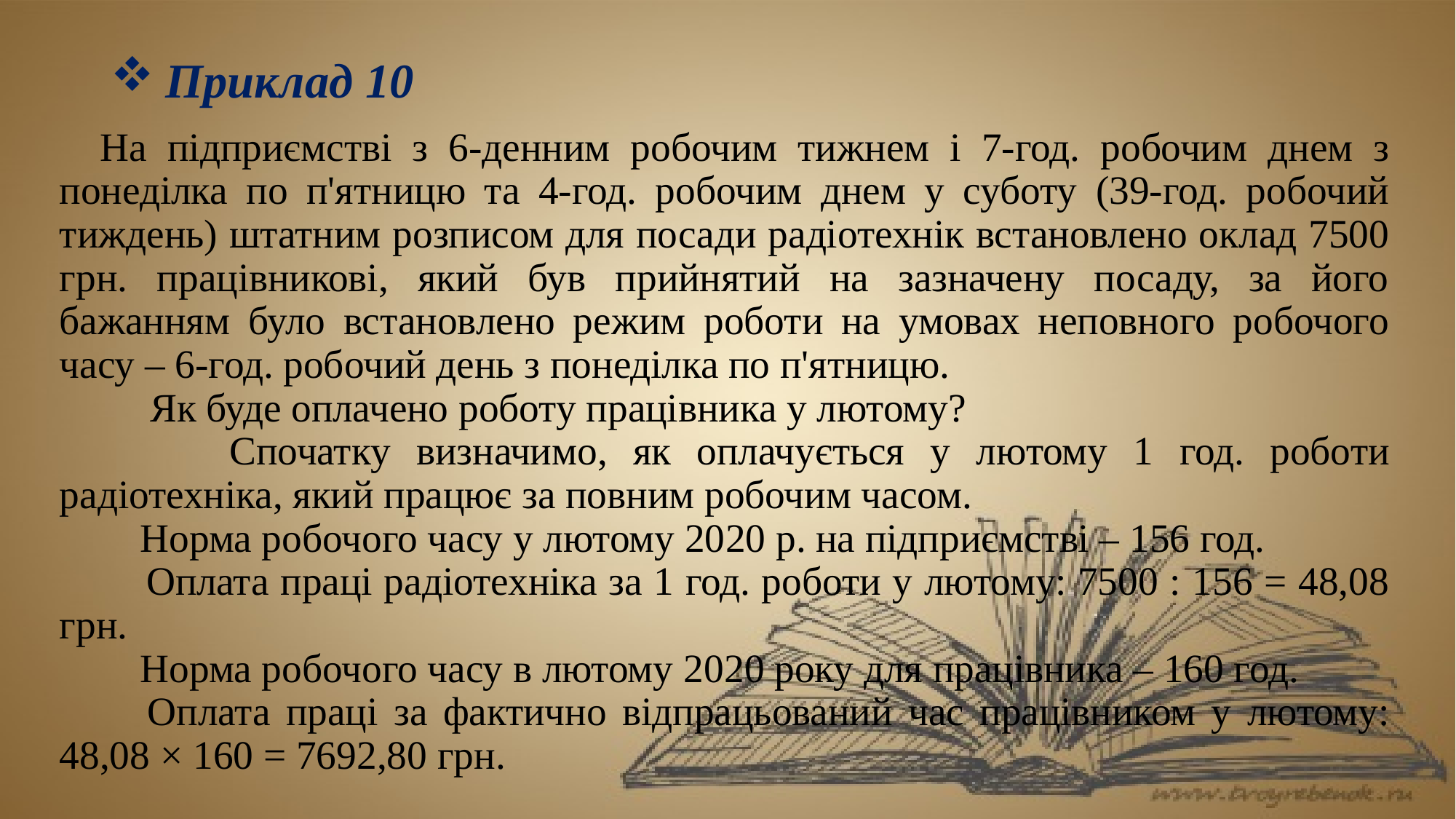

# Приклад 10
На підприємстві з 6-денним робочим тижнем і 7-год. робочим днем з понеділка по п'ятницю та 4-год. робочим днем у суботу (39-год. робочий тиждень) штатним розписом для посади радіотехнік встановлено оклад 7500 грн. працівникові, який був прийнятий на зазначену посаду, за його бажанням було встановлено режим роботи на умовах неповного робочого часу – 6-год. робочий день з понеділка по п'ятницю.
     Як буде оплачено роботу працівника у лютому?
     Спочатку визначимо, як оплачується у лютому 1 год. роботи радіотехніка, який працює за повним робочим часом.
    Норма робочого часу у лютому 2020 р. на підприємстві – 156 год.
    Оплата праці радіотехніка за 1 год. роботи у лютому: 7500 : 156 = 48,08 грн.
    Норма робочого часу в лютому 2020 року для працівника – 160 год.
   Оплата праці за фактично відпрацьований час працівником у лютому: 48,08 × 160 = 7692,80 грн.